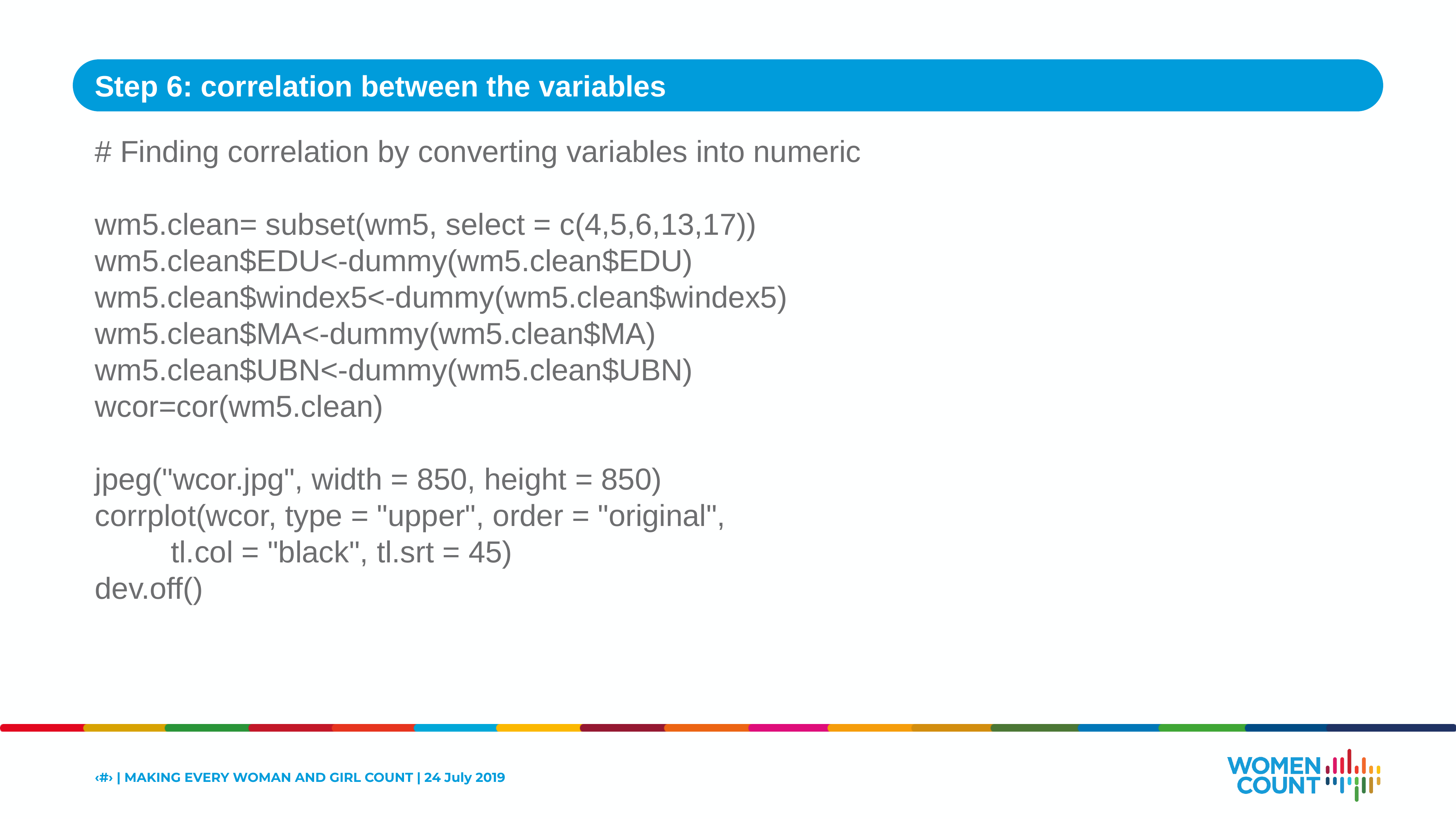

Step 6: correlation between the variables
# Finding correlation by converting variables into numeric

wm5.clean= subset(wm5, select = c(4,5,6,13,17))
wm5.clean$EDU<-dummy(wm5.clean$EDU)
wm5.clean$windex5<-dummy(wm5.clean$windex5)
wm5.clean$MA<-dummy(wm5.clean$MA)
wm5.clean$UBN<-dummy(wm5.clean$UBN)
wcor=cor(wm5.clean)

jpeg("wcor.jpg", width = 850, height = 850)
corrplot(wcor, type = "upper", order = "original",
         tl.col = "black", tl.srt = 45)
dev.off()
‹#› | MAKING EVERY WOMAN AND GIRL COUNT | 24 July 2019